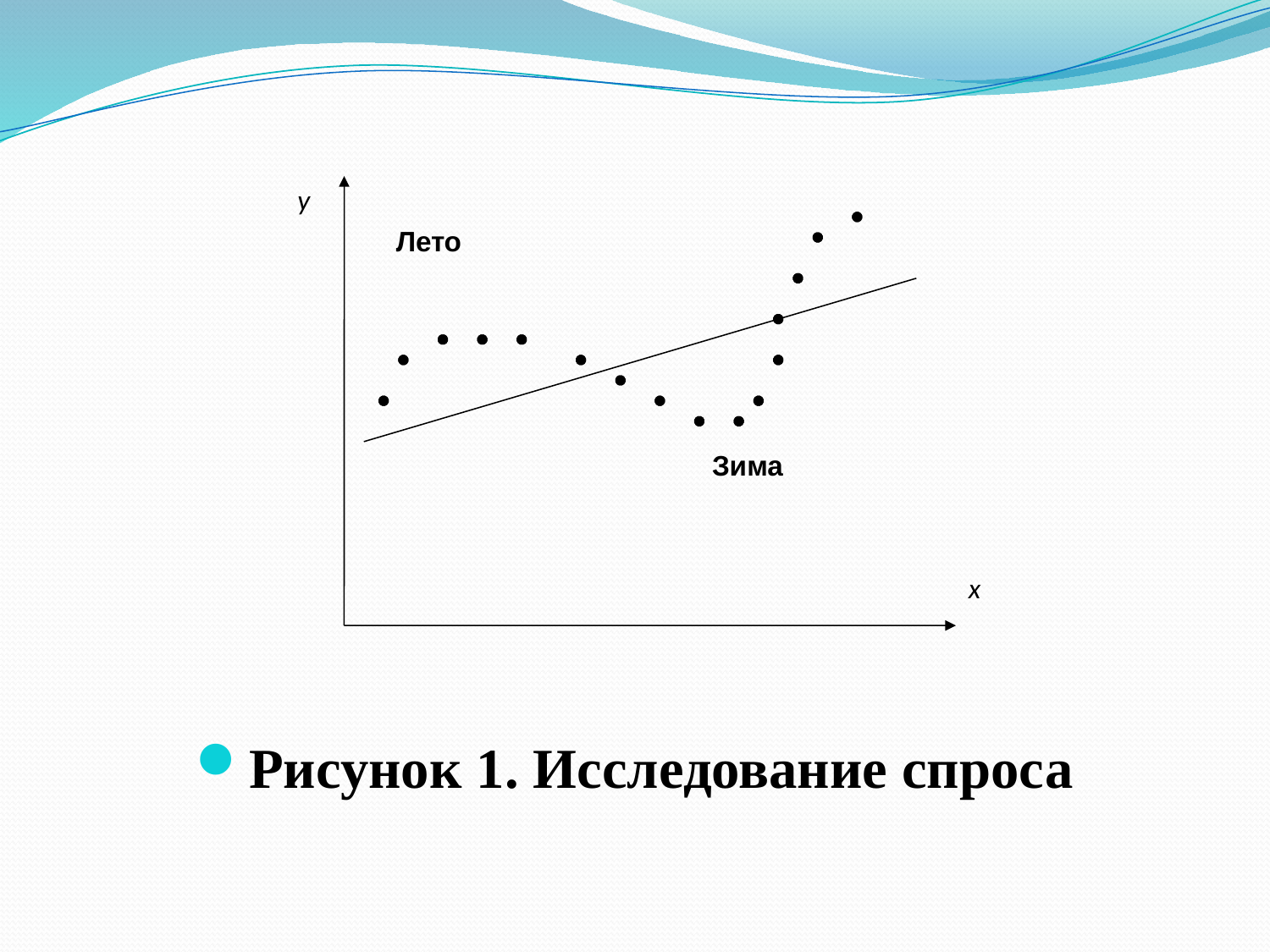

y

Лето

Зима
x

Рисунок 1. Исследование спроса